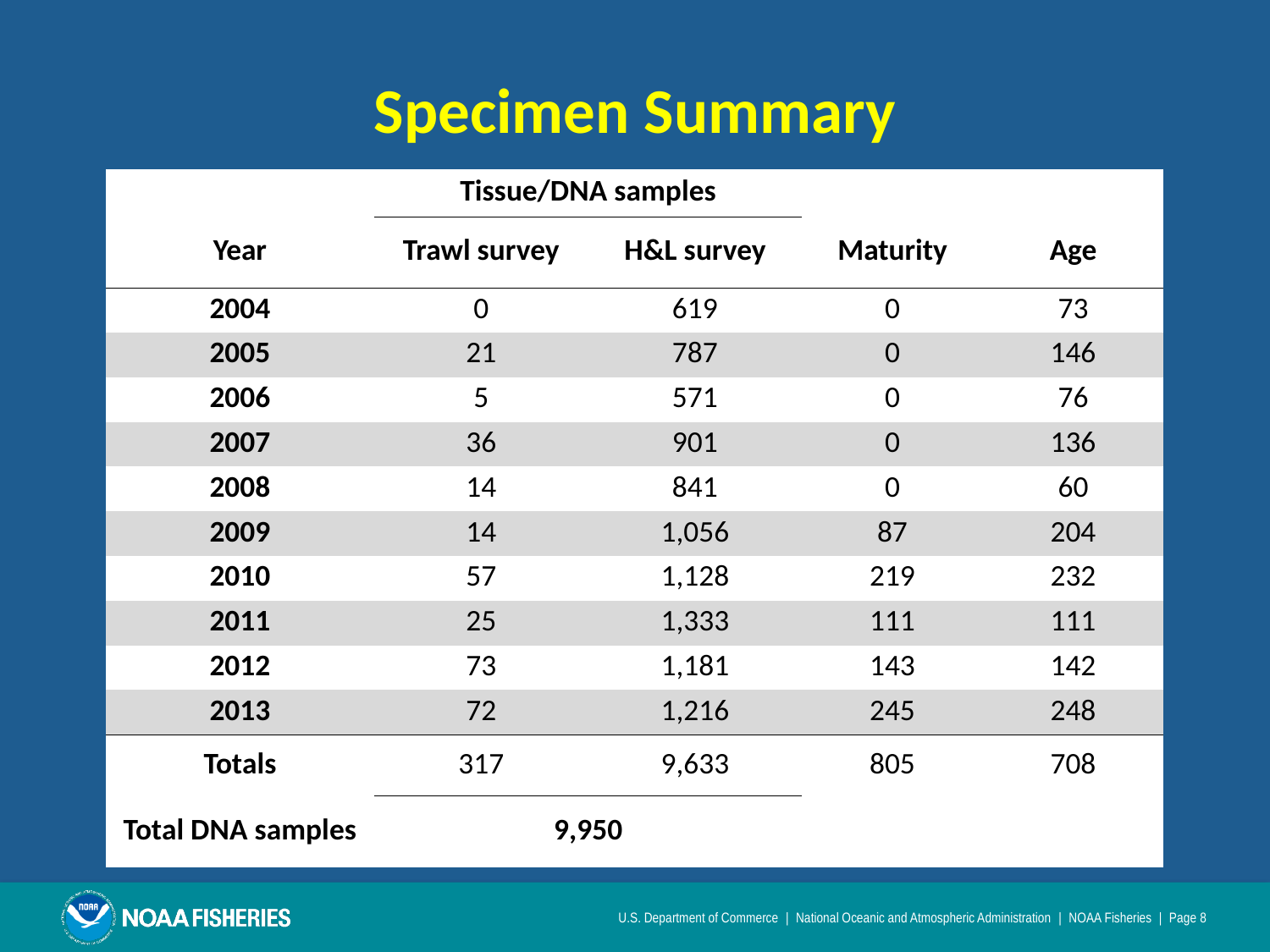

# Specimen Summary
|  | Tissue/DNA samples |  |  |  |
| --- | --- | --- | --- | --- |
| Year | Trawl survey | H&L survey | Maturity | Age |
| 2004 | 0 | 619 | 0 | 73 |
| 2005 | 21 | 787 | 0 | 146 |
| 2006 | 5 | 571 | 0 | 76 |
| 2007 | 36 | 901 | 0 | 136 |
| 2008 | 14 | 841 | 0 | 60 |
| 2009 | 14 | 1,056 | 87 | 204 |
| 2010 | 57 | 1,128 | 219 | 232 |
| 2011 | 25 | 1,333 | 111 | 111 |
| 2012 | 73 | 1,181 | 143 | 142 |
| 2013 | 72 | 1,216 | 245 | 248 |
| Totals | 317 | 9,633 | 805 | 708 |
| Total DNA samples | 9,950 |  |  |  |
U.S. Department of Commerce | National Oceanic and Atmospheric Administration | NOAA Fisheries | Page 8